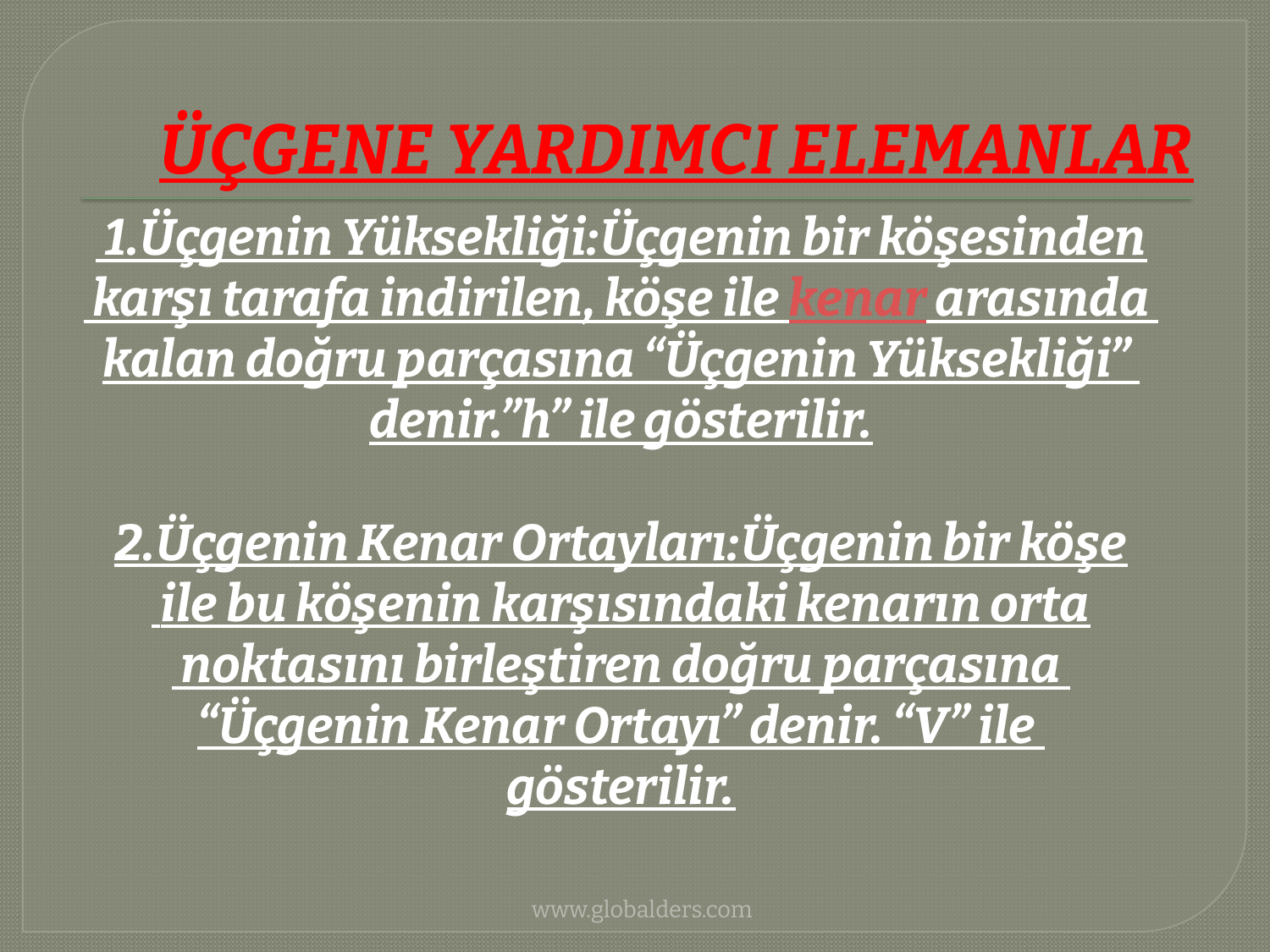

# ÜÇGENE YARDIMCI ELEMANLAR
 1.Üçgenin Yüksekliği:Üçgenin bir köşesinden
 karşı tarafa indirilen, köşe ile kenar arasında
kalan doğru parçasına “Üçgenin Yüksekliği”
denir.”h” ile gösterilir.

2.Üçgenin Kenar Ortayları:Üçgenin bir köşe
 ile bu köşenin karşısındaki kenarın orta
 noktasını birleştiren doğru parçasına
“Üçgenin Kenar Ortayı” denir. “V” ile
gösterilir.

www.globalders.com